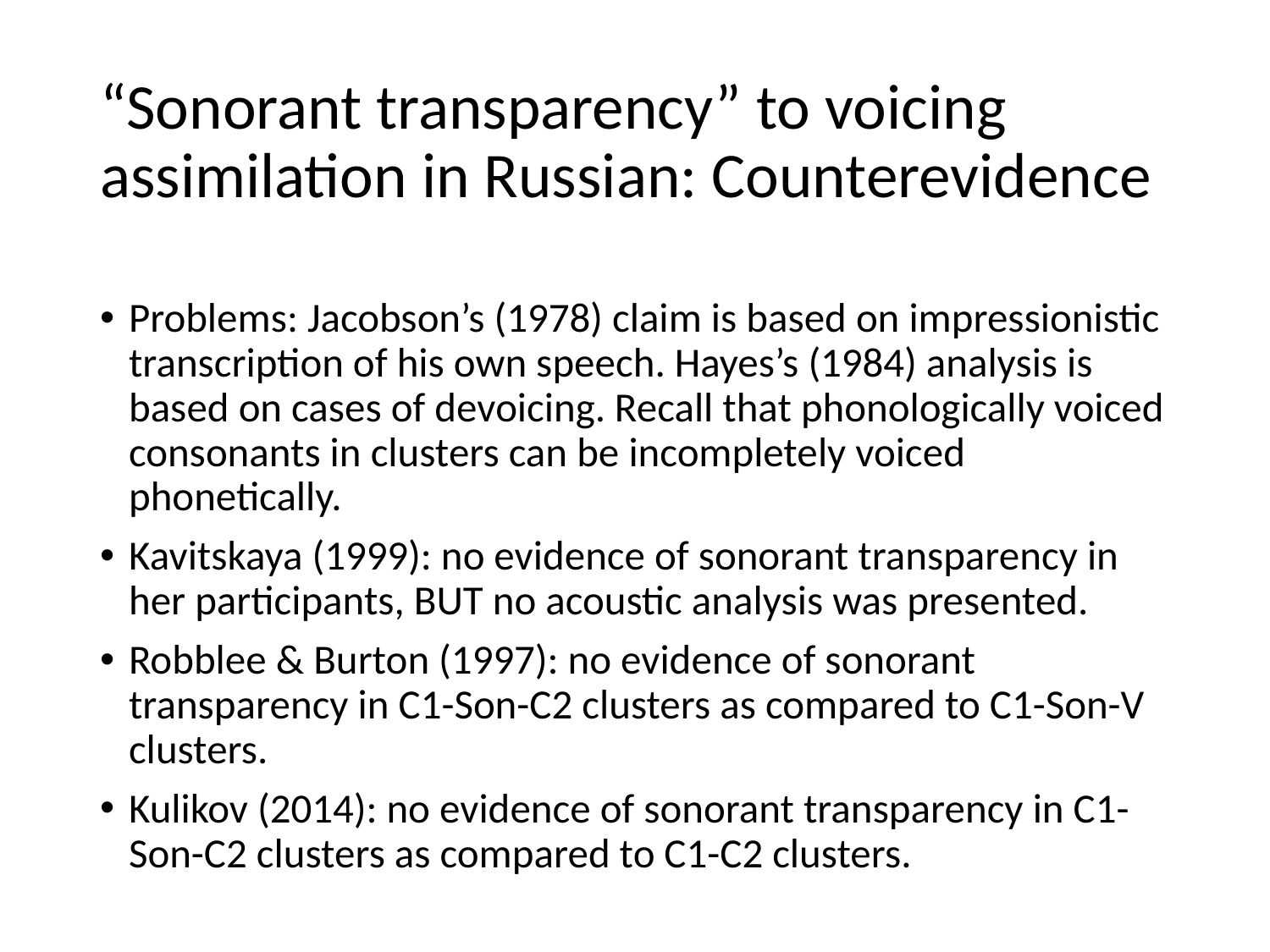

# “Sonorant transparency” to voicing assimilation in Russian: Counterevidence
Problems: Jacobson’s (1978) claim is based on impressionistic transcription of his own speech. Hayes’s (1984) analysis is based on cases of devoicing. Recall that phonologically voiced consonants in clusters can be incompletely voiced phonetically.
Kavitskaya (1999): no evidence of sonorant transparency in her participants, BUT no acoustic analysis was presented.
Robblee & Burton (1997): no evidence of sonorant transparency in C1-Son-C2 clusters as compared to C1-Son-V clusters.
Kulikov (2014): no evidence of sonorant transparency in C1-Son-C2 clusters as compared to C1-C2 clusters.